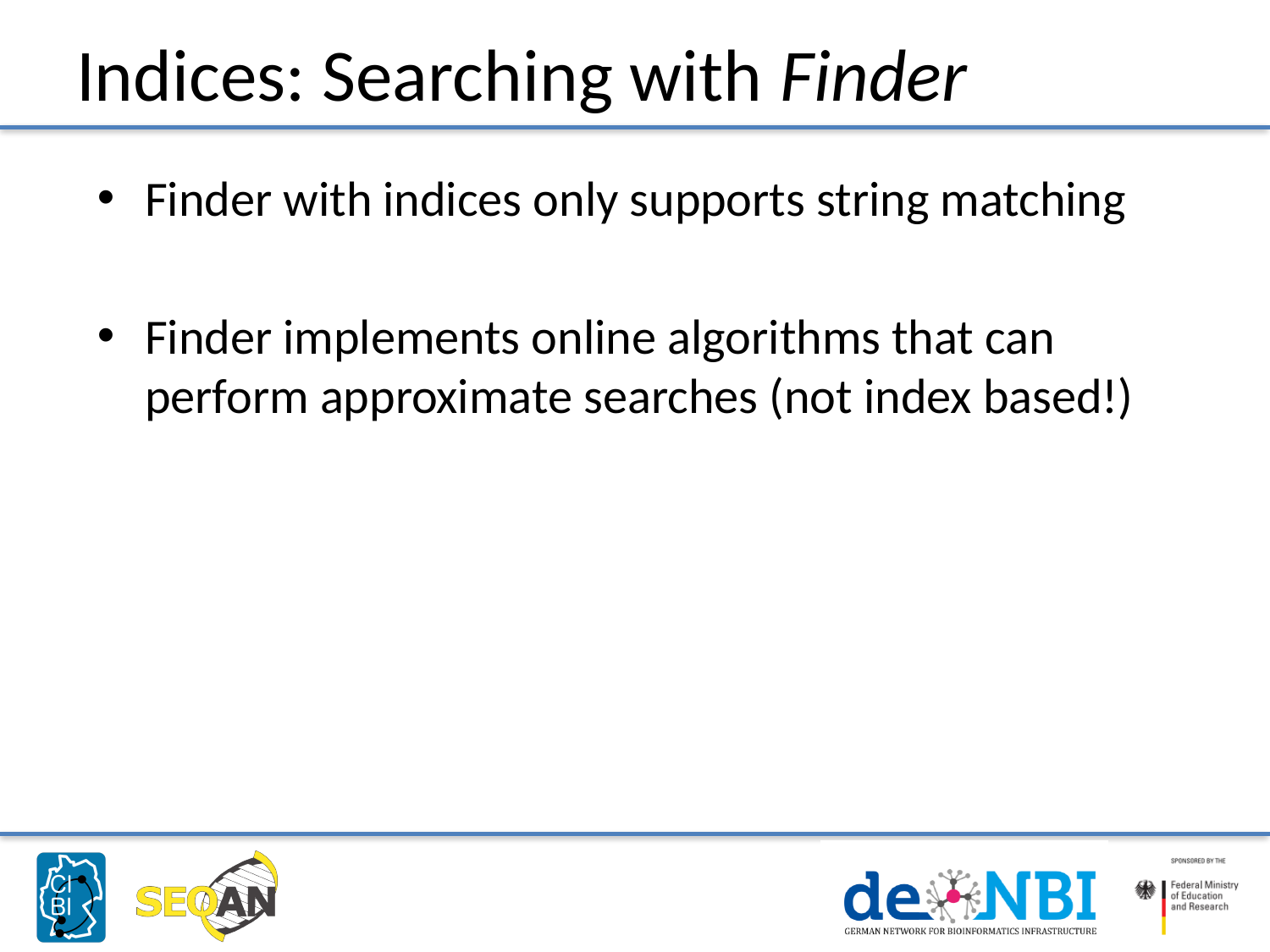

# Indices: Searching with Finder
Finder with indices only supports string matching

Finder implements online algorithms that can perform approximate searches (not index based!)